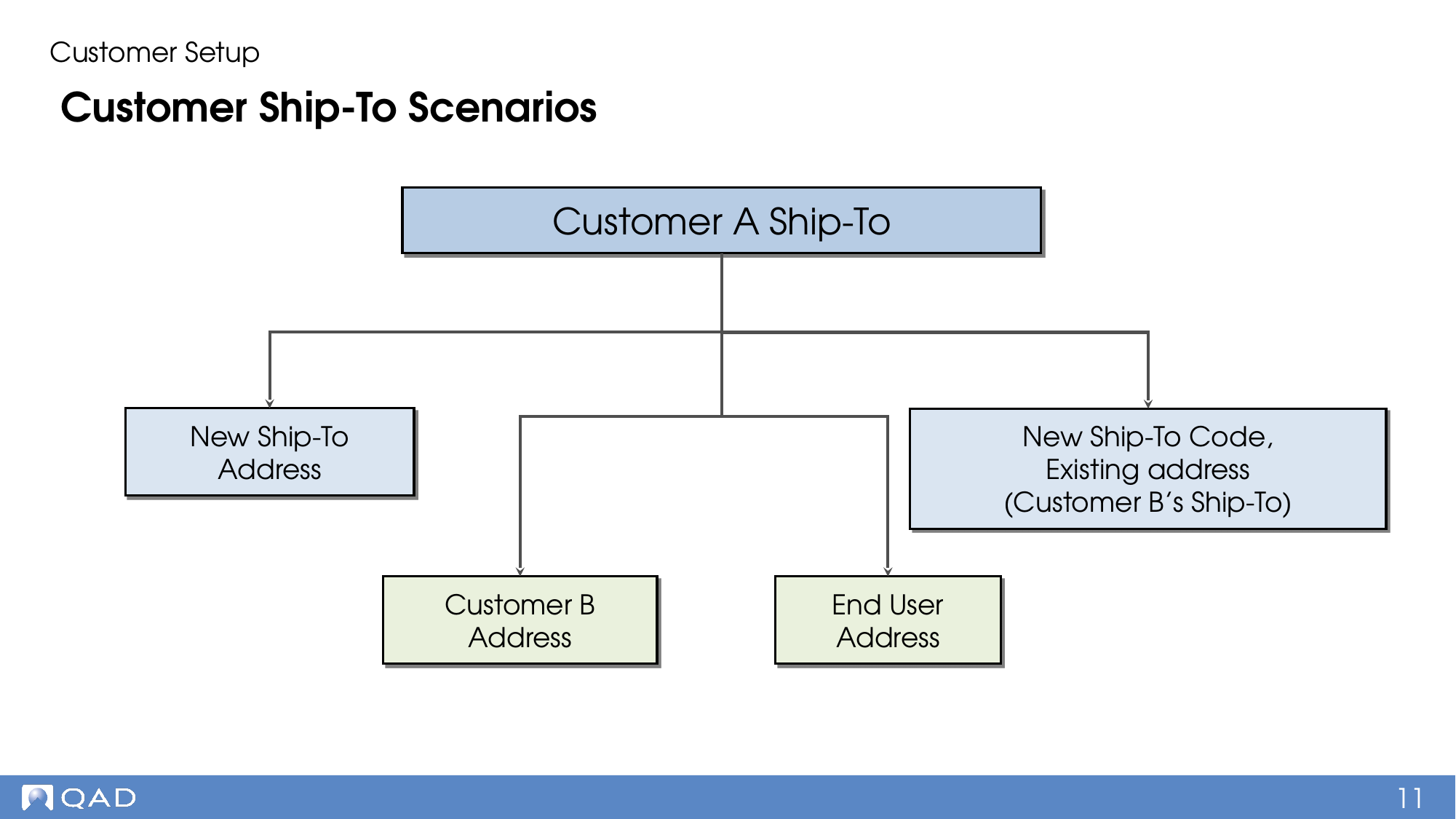

Customer Setup
# Customer Ship-To Scenarios
Customer A Ship-To
New Ship-To
Address
New Ship-To Code,
Existing address
(Customer B’s Ship-To)
Customer B
Address
End User
Address
11